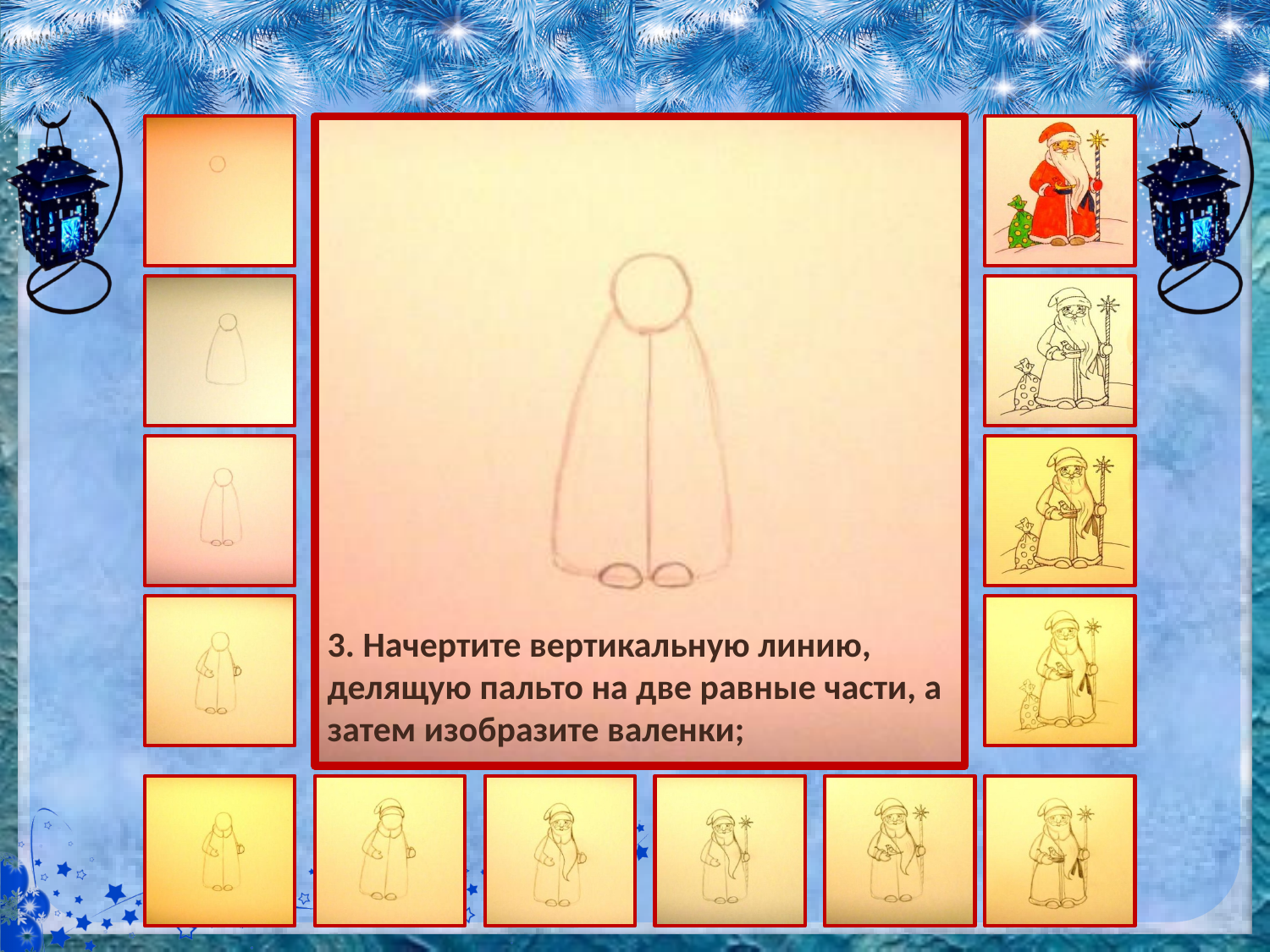

3. Начертите вертикальную линию, делящую пальто на две равные части, а затем изобразите валенки;